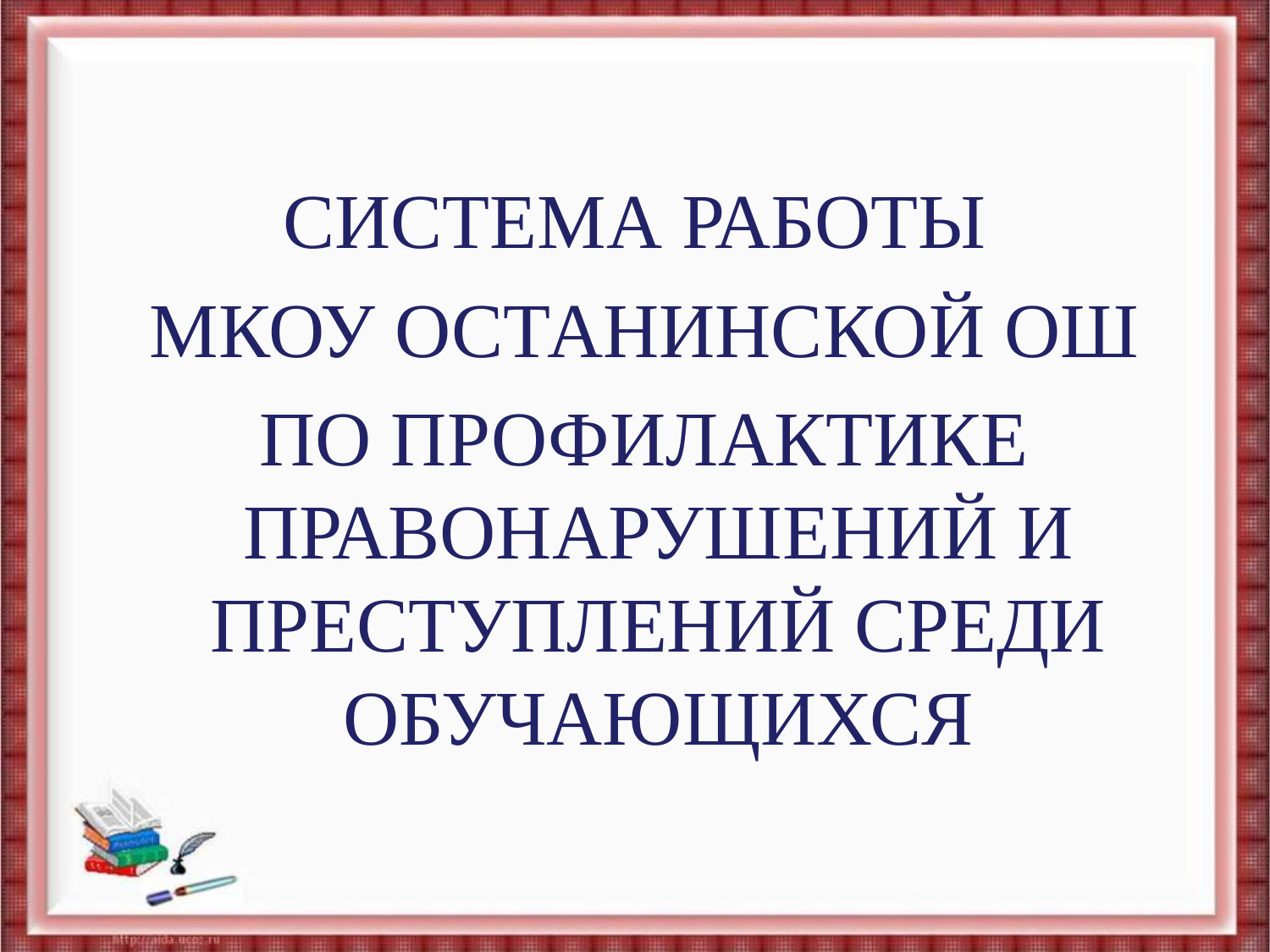

СИСТЕМА РАБОТЫ
 МКОУ ОСТАНИНСКОЙ ОШ
 ПО ПРОФИЛАКТИКЕ ПРАВОНАРУШЕНИЙ И ПРЕСТУПЛЕНИЙ СРЕДИ ОБУЧАЮЩИХСЯ